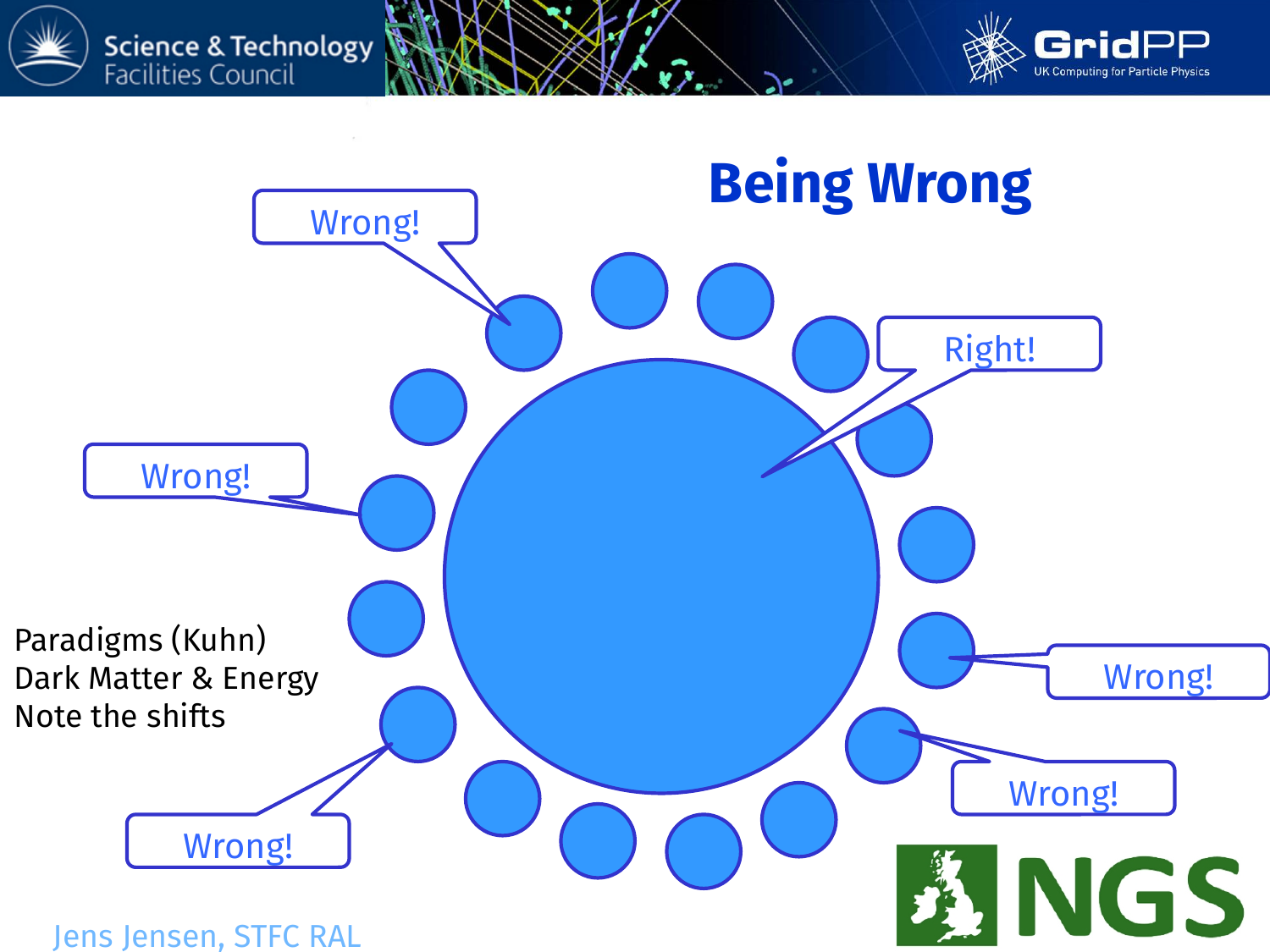

# Being Wrong
Wrong!

Right!

Wrong!

Paradigms (Kuhn)
Dark Matter & Energy
Note the shifts

Wrong!

Wrong!

Wrong!